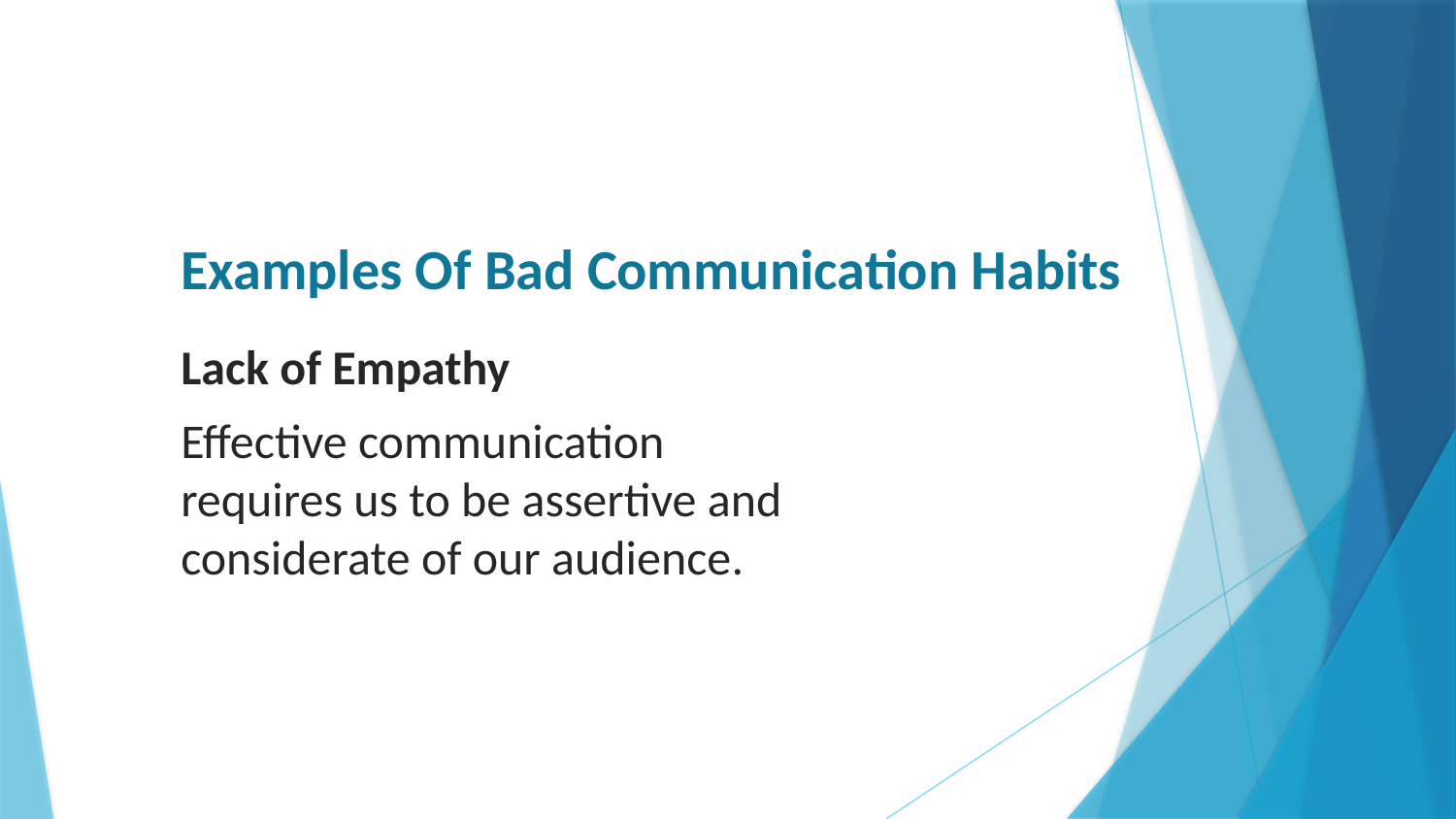

# Examples Of Bad Communication Habits
Lack of Empathy
Effective communication requires us to be assertive and considerate of our audience.